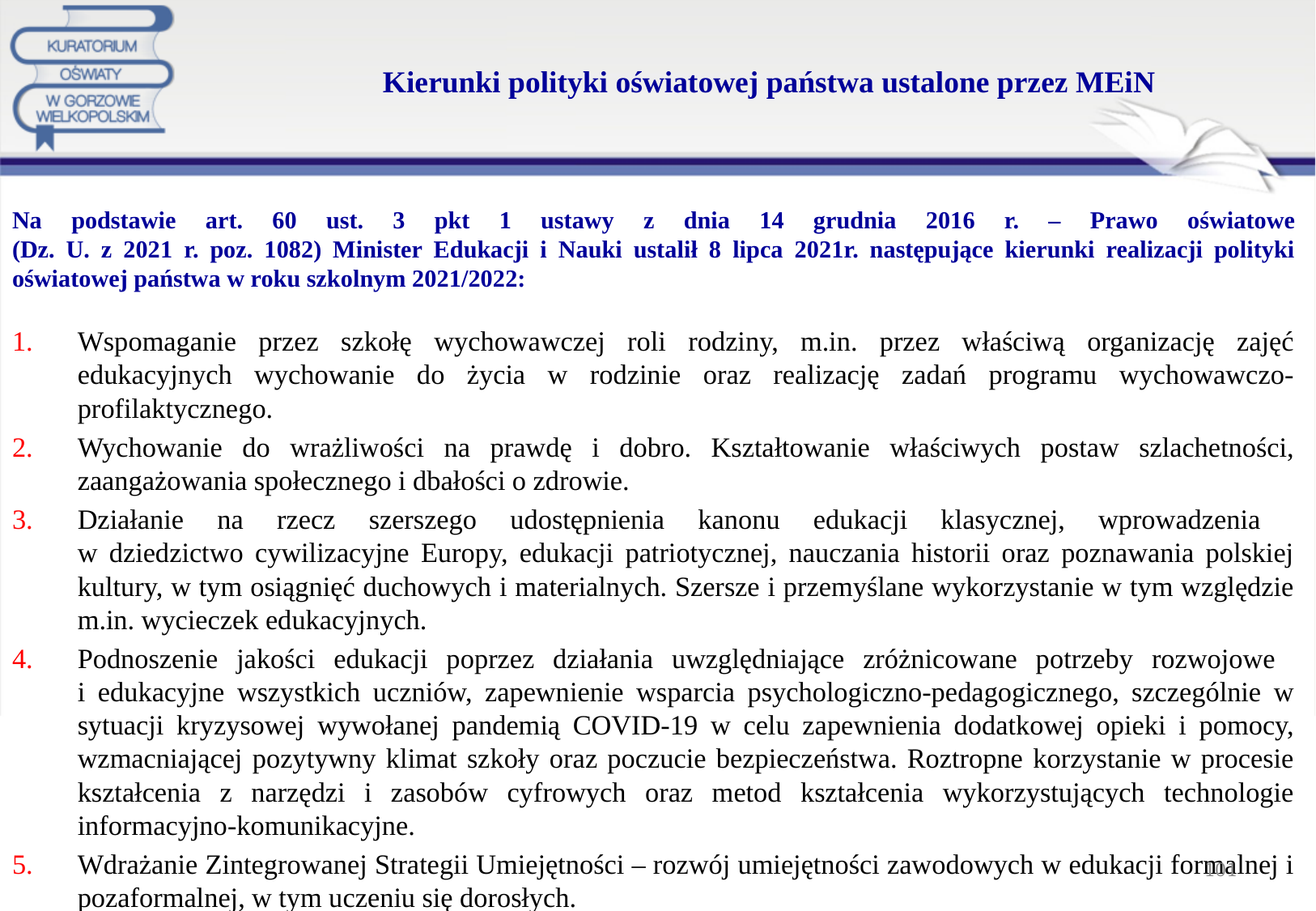

# Kierunki polityki oświatowej państwa ustalone przez MEiN

Na podstawie art. 60 ust. 3 pkt 1 ustawy z dnia 14 grudnia 2016 r. – Prawo oświatowe
(Dz. U. z 2021 r. poz. 1082) Minister Edukacji i Nauki ustalił 8 lipca 2021r. następujące kierunki realizacji polityki oświatowej państwa w roku szkolnym 2021/2022:

Wspomaganie przez szkołę wychowawczej roli rodziny, m.in. przez właściwą organizację zajęć edukacyjnych wychowanie do życia w rodzinie oraz realizację zadań programu wychowawczo-profilaktycznego.
Wychowanie do wrażliwości na prawdę i dobro. Kształtowanie właściwych postaw szlachetności, zaangażowania społecznego i dbałości o zdrowie.
Działanie na rzecz szerszego udostępnienia kanonu edukacji klasycznej, wprowadzenia
w dziedzictwo cywilizacyjne Europy, edukacji patriotycznej, nauczania historii oraz poznawania polskiej kultury, w tym osiągnięć duchowych i materialnych. Szersze i przemyślane wykorzystanie w tym względzie m.in. wycieczek edukacyjnych.
Podnoszenie jakości edukacji poprzez działania uwzględniające zróżnicowane potrzeby rozwojowe
i edukacyjne wszystkich uczniów, zapewnienie wsparcia psychologiczno-pedagogicznego, szczególnie w sytuacji kryzysowej wywołanej pandemią COVID-19 w celu zapewnienia dodatkowej opieki i pomocy, wzmacniającej pozytywny klimat szkoły oraz poczucie bezpieczeństwa. Roztropne korzystanie w procesie kształcenia z narzędzi i zasobów cyfrowych oraz metod kształcenia wykorzystujących technologie informacyjno-komunikacyjne.
Wdrażanie Zintegrowanej Strategii Umiejętności – rozwój umiejętności zawodowych w edukacji formalnej i pozaformalnej, w tym uczeniu się dorosłych.
Wzmocnienie edukacji ekologicznej w szkołach. Rozwijanie postawy odpowiedzialności
za środowisko naturalne.
101